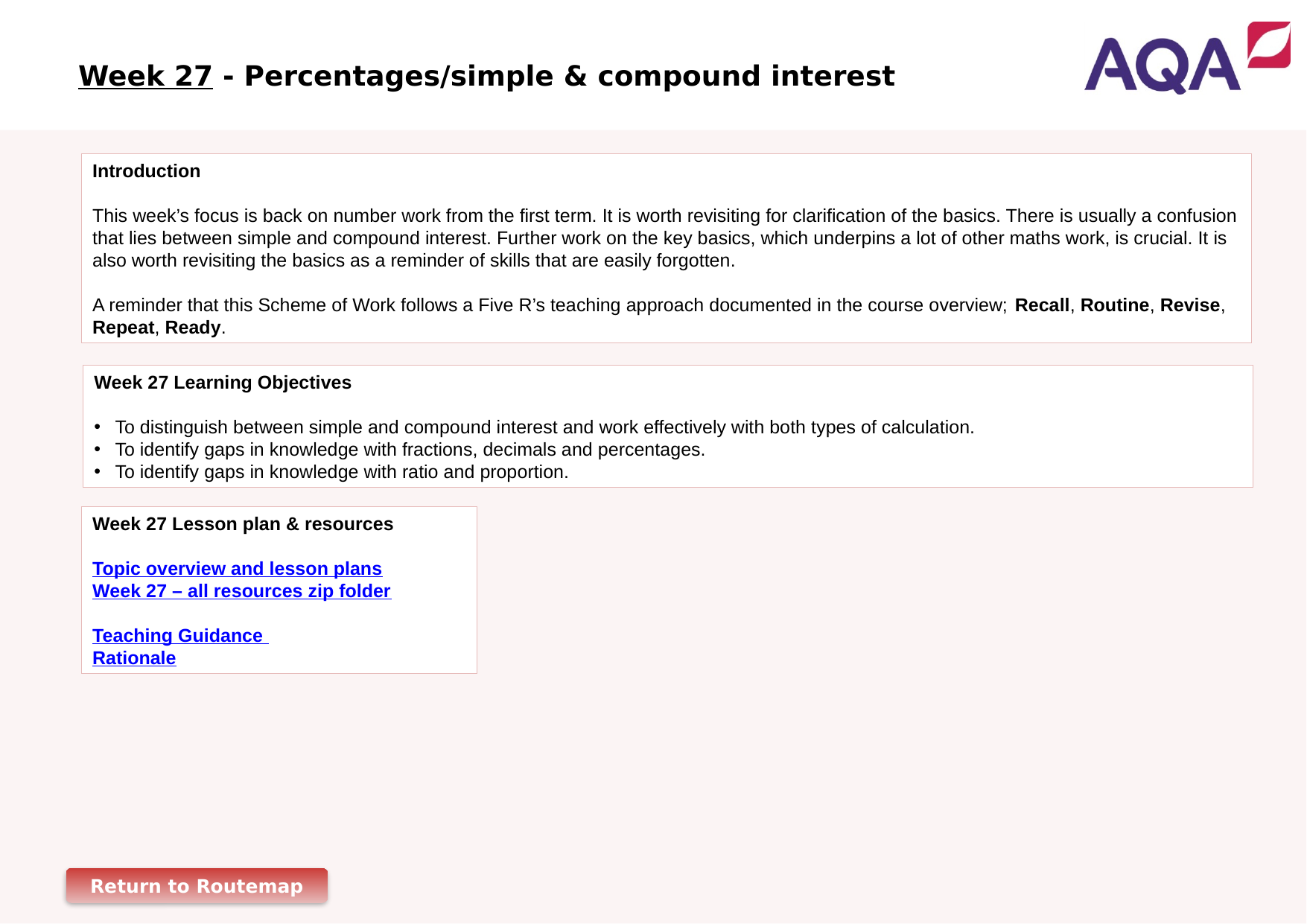

Week 27 - Percentages/simple & compound interest
Introduction

This week’s focus is back on number work from the first term. It is worth revisiting for clarification of the basics. There is usually a confusion that lies between simple and compound interest. Further work on the key basics, which underpins a lot of other maths work, is crucial. It is also worth revisiting the basics as a reminder of skills that are easily forgotten.

A reminder that this Scheme of Work follows a Five R’s teaching approach documented in the course overview; Recall, Routine, Revise, Repeat, Ready.
Week 27 Learning Objectives

To distinguish between simple and compound interest and work effectively with both types of calculation.
To identify gaps in knowledge with fractions, decimals and percentages.
To identify gaps in knowledge with ratio and proportion.
Week 27 Lesson plan & resources

Topic overview and lesson plans
Week 27 – all resources zip folder

Teaching Guidance
Rationale